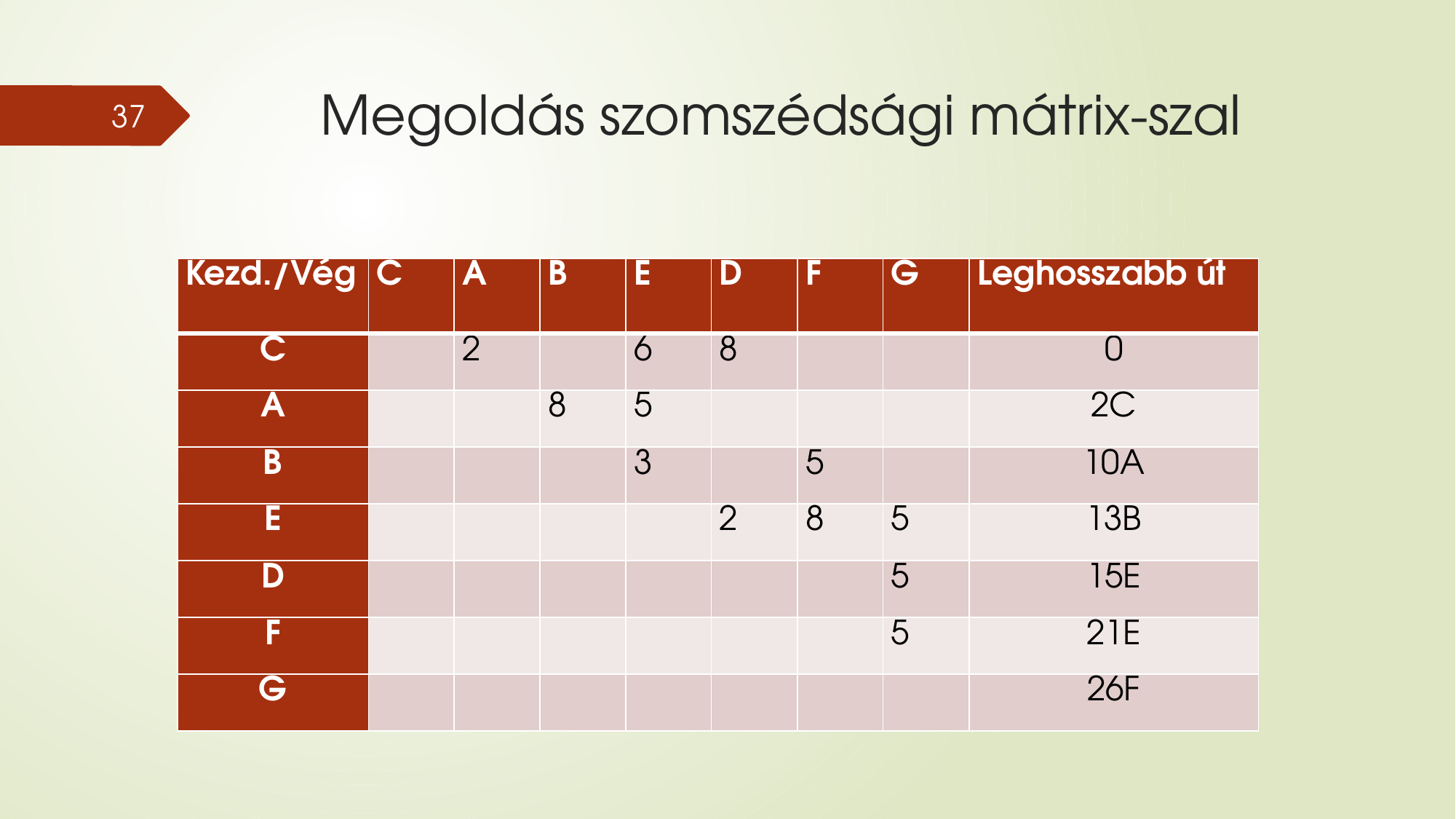

# Megoldás szomszédsági mátrix-szal
37
| Kezd./Vég | C | A | B | E | D | F | G | Leghosszabb út |
| --- | --- | --- | --- | --- | --- | --- | --- | --- |
| C |  | 2 |  | 6 | 8 |  |  | 0 |
| A |  |  | 8 | 5 |  |  |  | 2C |
| B |  |  |  | 3 |  | 5 |  | 10A |
| E |  |  |  |  | 2 | 8 | 5 | 13B |
| D |  |  |  |  |  |  | 5 | 15E |
| F |  |  |  |  |  |  | 5 | 21E |
| G |  |  |  |  |  |  |  | 26F |